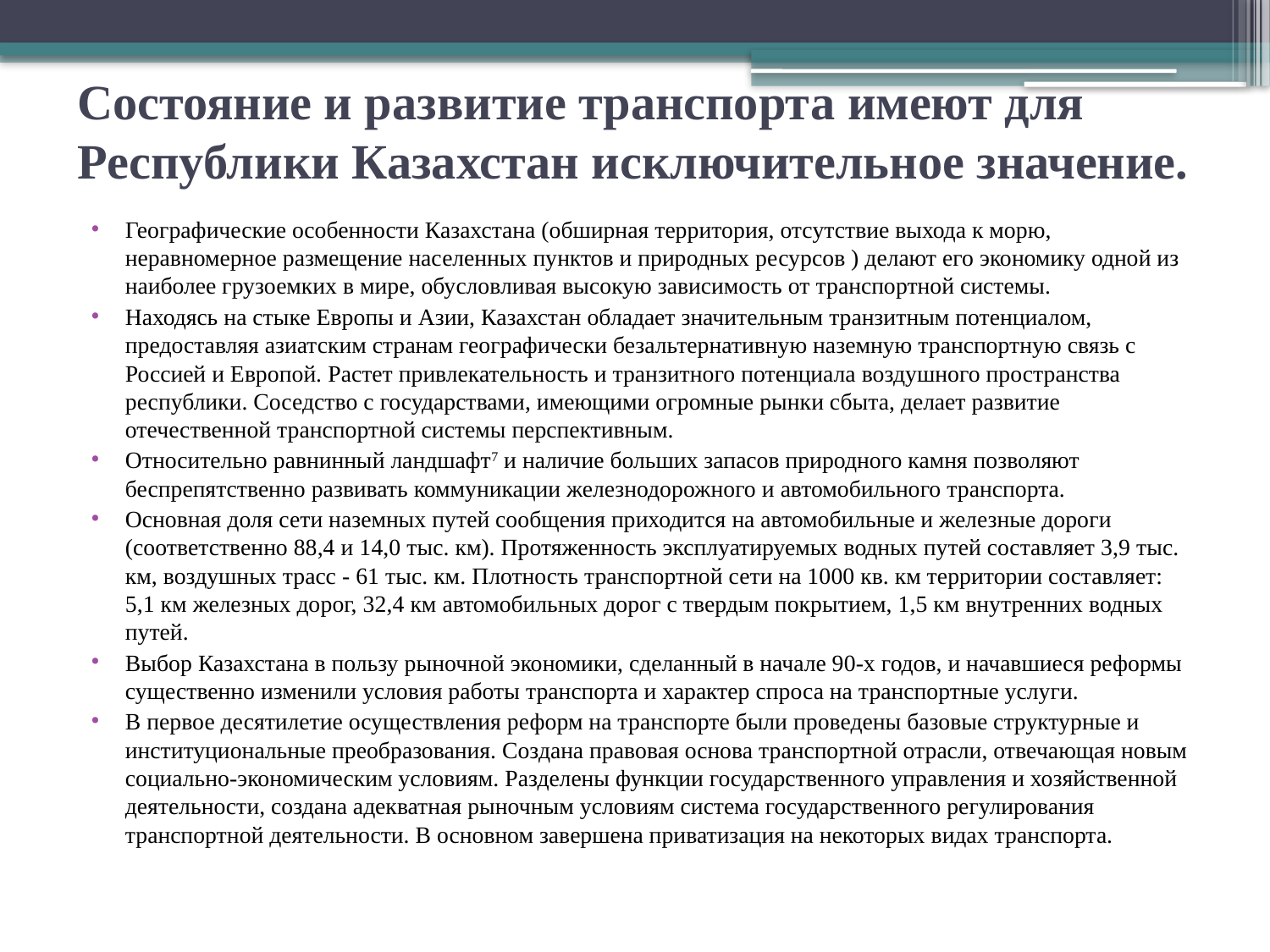

# Состояние и развитие транспорта имеют для Республики Казахстан исключительное значение.
Географические особенности Казахстана (обширная территория, отсутствие выхода к морю, неравномерное размещение населенных пунктов и природных ресурсов ) делают его экономику одной из наиболее грузоемких в мире, обусловливая высокую зависимость от транспортной системы.
Находясь на стыке Европы и Азии, Казахстан обладает значительным транзитным потенциалом, предоставляя азиатским странам географически безальтернативную наземную транспортную связь с Россией и Европой. Растет привлекательность и транзитного потенциала воздушного пространства республики. Соседство с государствами, имеющими огромные рынки сбыта, делает развитие отечественной транспортной системы перспективным.
Относительно равнинный ландшафт7 и наличие больших запасов природного камня позволяют беспрепятственно развивать коммуникации железнодорожного и автомобильного транспорта.
Основная доля сети наземных путей сообщения приходится на автомобильные и железные дороги (соответственно 88,4 и 14,0 тыс. км). Протяженность эксплуатируемых водных путей составляет 3,9 тыс. км, воздушных трасс - 61 тыс. км. Плотность транспортной сети на 1000 кв. км территории составляет: 5,1 км железных дорог, 32,4 км автомобильных дорог с твердым покрытием, 1,5 км внутренних водных путей.
Выбор Казахстана в пользу рыночной экономики, сделанный в начале 90-х годов, и начавшиеся реформы существенно изменили условия работы транспорта и характер спроса на транспортные услуги.
В первое десятилетие осуществления реформ на транспорте были проведены базовые структурные и институциональные преобразования. Создана правовая основа транспортной отрасли, отвечающая новым социально-экономическим условиям. Разделены функции государственного управления и хозяйственной деятельности, создана адекватная рыночным условиям система государственного регулирования транспортной деятельности. В основном завершена приватизация на некоторых видах транспорта.